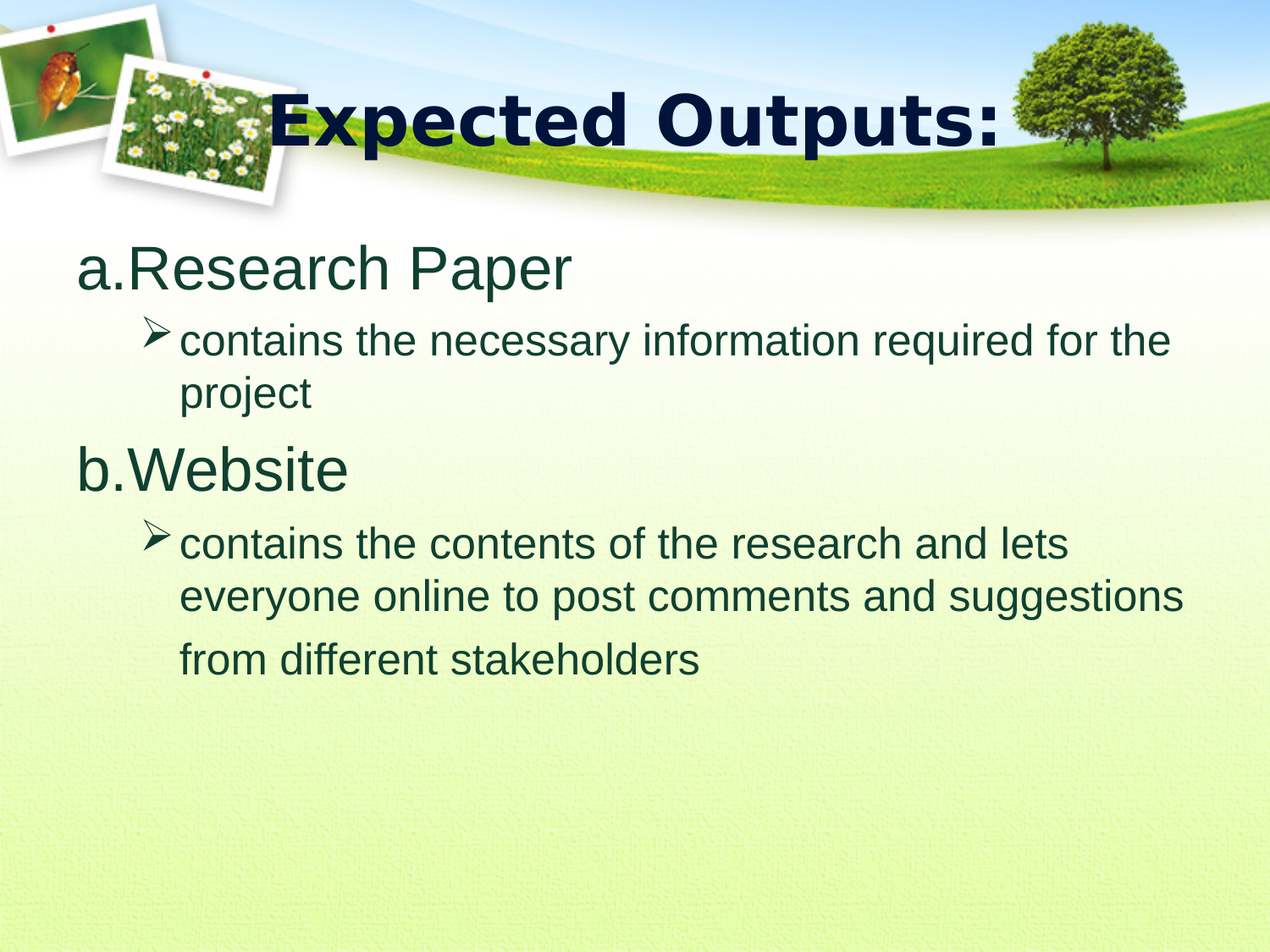

# Expected Outputs:
Research Paper
contains the necessary information required for the project
Website
contains the contents of the research and lets everyone online to post comments and suggestions from different stakeholders